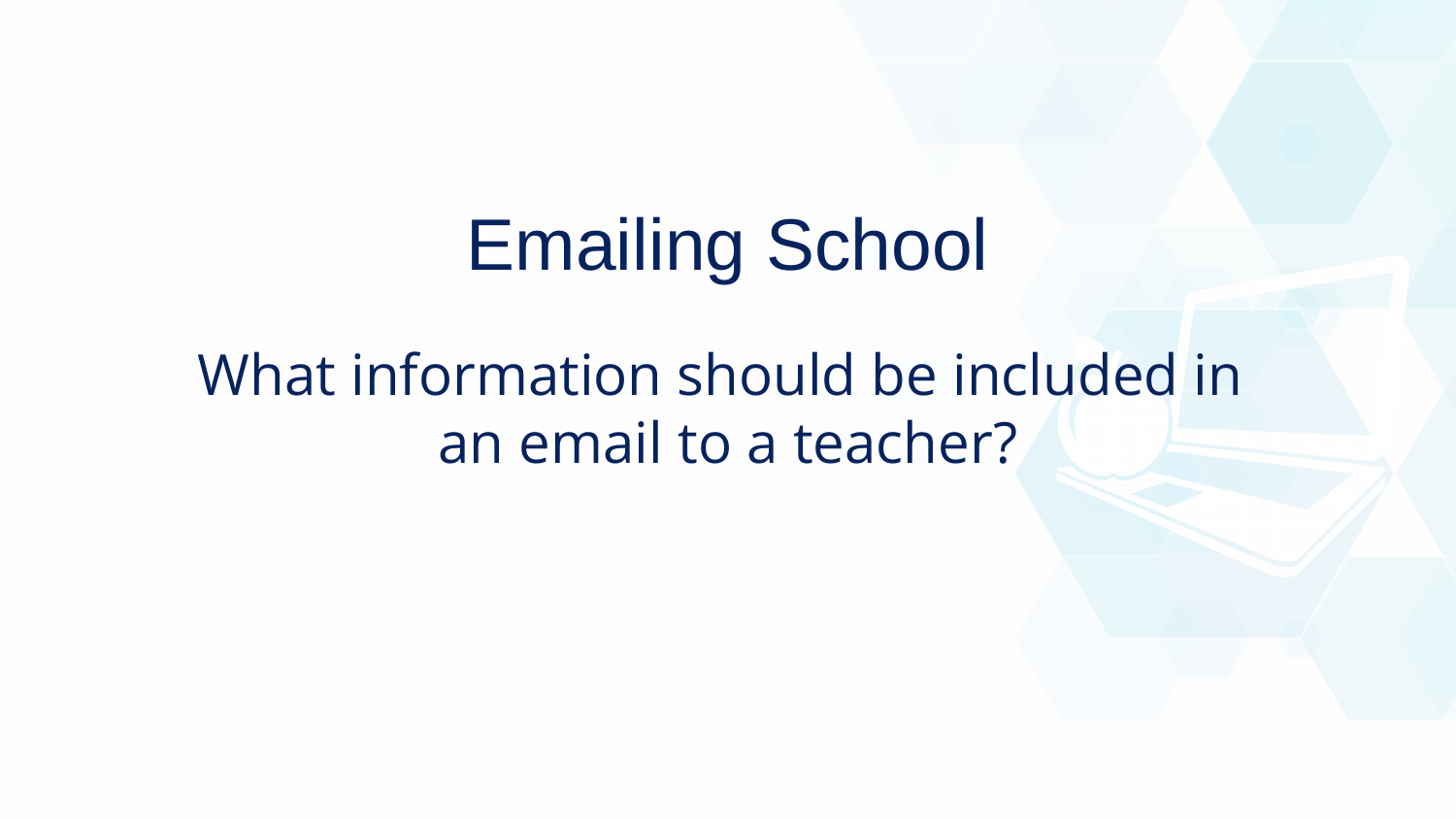

Emailing School
What information should be included in
an email to a teacher?